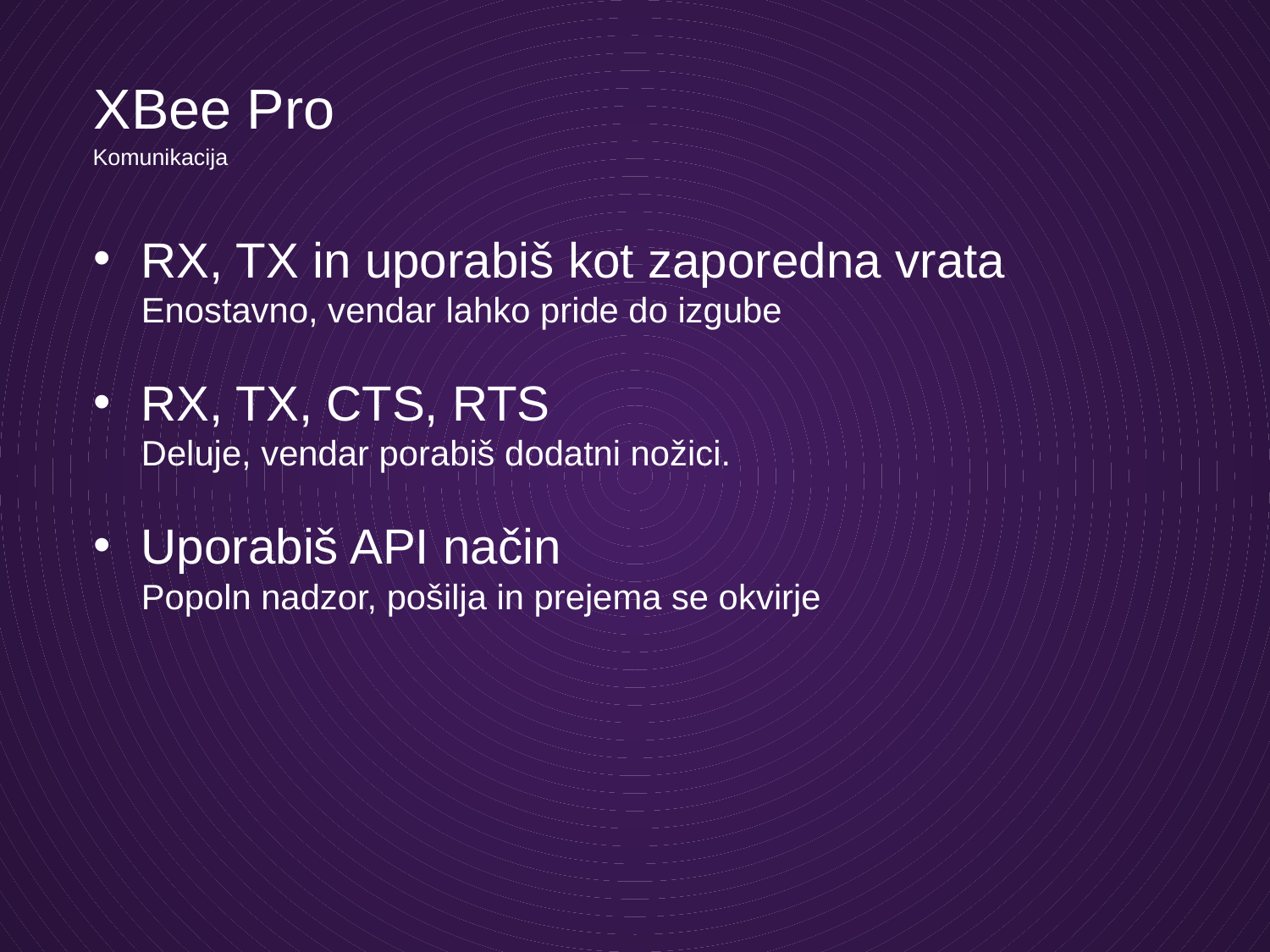

# XBee Pro
Komunikacija
RX, TX in uporabiš kot zaporedna vrata
Enostavno, vendar lahko pride do izgube
RX, TX, CTS, RTS
Deluje, vendar porabiš dodatni nožici.
Uporabiš API način
Popoln nadzor, pošilja in prejema se okvirje